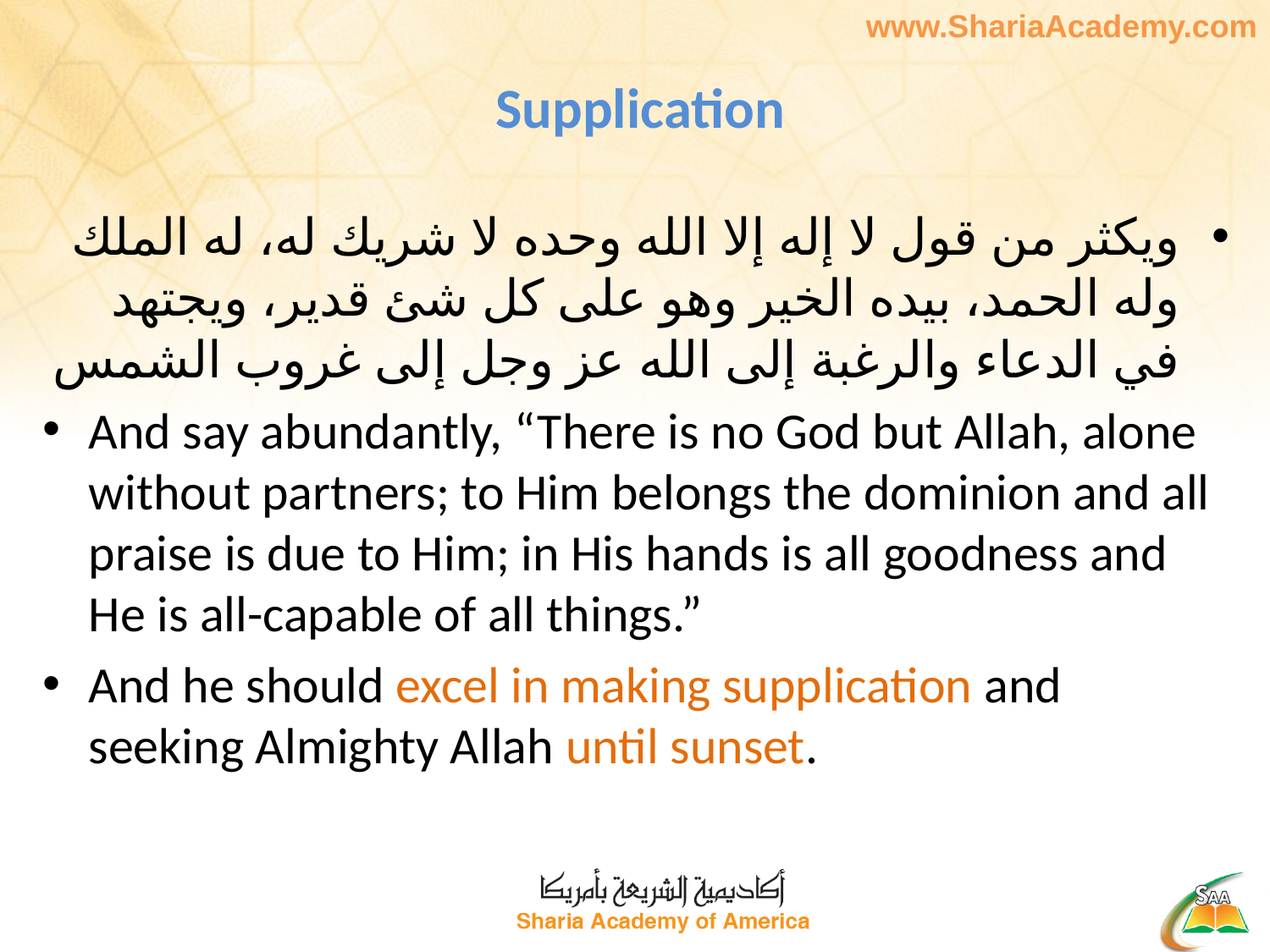

# Supplication
ويكثر من قول لا إله إلا الله وحده لا شريك له، له الملك وله الحمد، بيده الخير وهو على كل شئ قدير، ويجتهد في الدعاء والرغبة إلى الله عز وجل إلى غروب الشمس
And say abundantly, “There is no God but Allah, alone without partners; to Him belongs the dominion and all praise is due to Him; in His hands is all goodness and He is all-capable of all things.”
And he should excel in making supplication and seeking Almighty Allah until sunset.